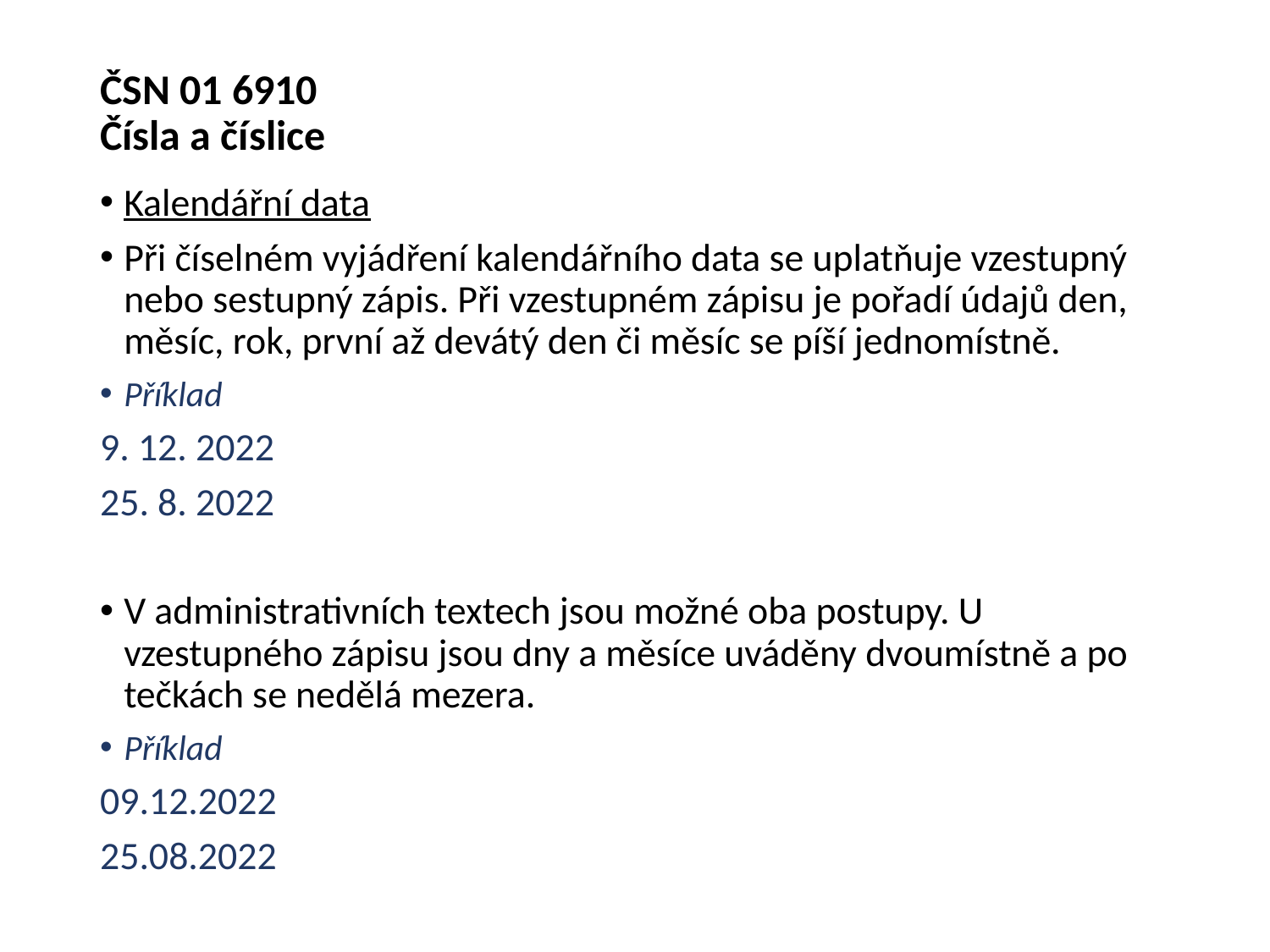

# ČSN 01 6910 Čísla a číslice
Kalendářní data
Při číselném vyjádření kalendářního data se uplatňuje vzestupný nebo sestupný zápis. Při vzestupném zápisu je pořadí údajů den, měsíc, rok, první až devátý den či měsíc se píší jednomístně.
Příklad
9. 12. 2022
25. 8. 2022

V administrativních textech jsou možné oba postupy. U vzestupného zápisu jsou dny a měsíce uváděny dvoumístně a po tečkách se nedělá mezera.
Příklad
09.12.2022
25.08.2022